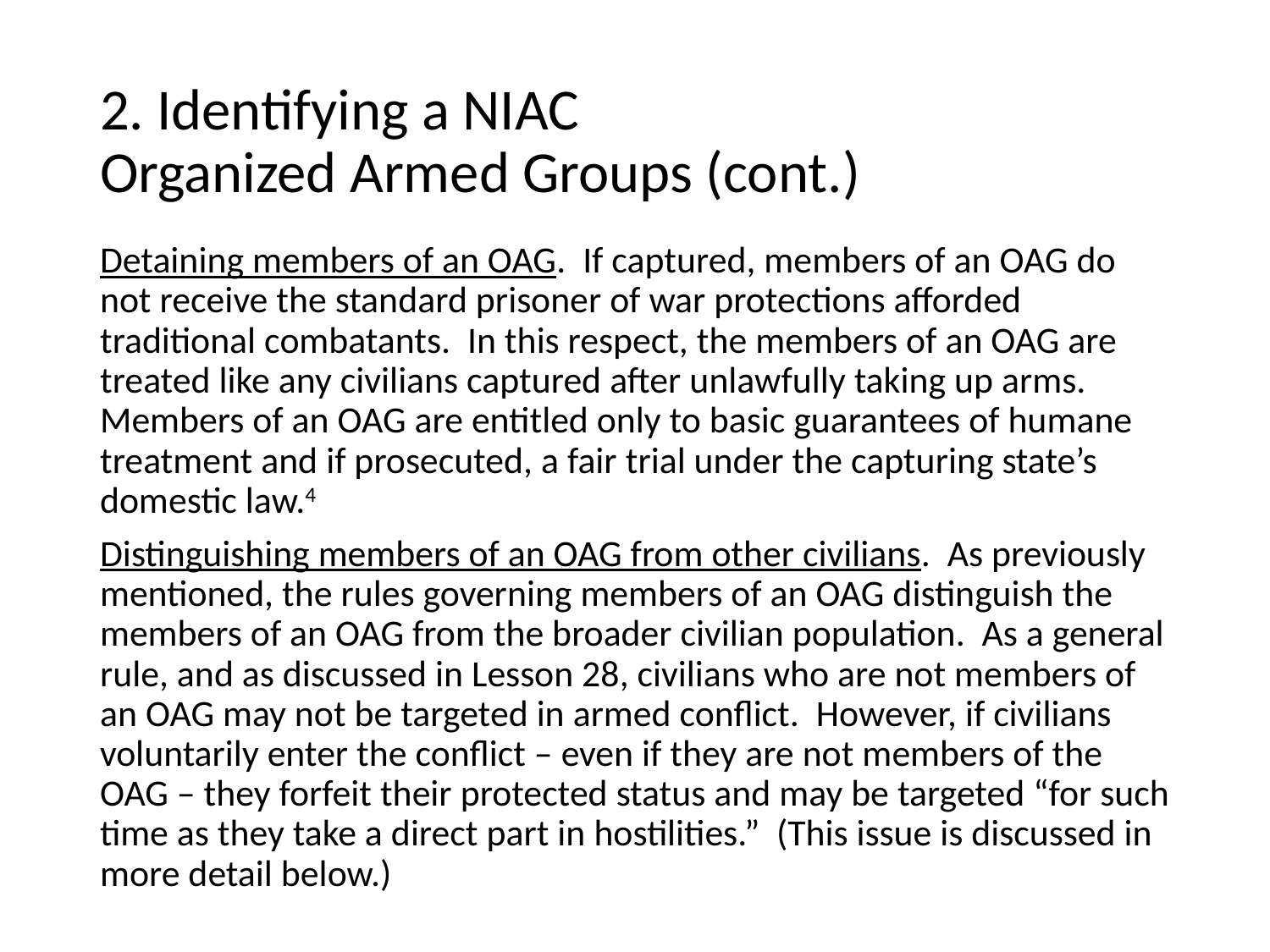

# 2. Identifying a NIAC Organized Armed Groups (cont.)
Detaining members of an OAG.  If captured, members of an OAG do not receive the standard prisoner of war protections afforded traditional combatants.  In this respect, the members of an OAG are treated like any civilians captured after unlawfully taking up arms.  Members of an OAG are entitled only to basic guarantees of humane treatment and if prosecuted, a fair trial under the capturing state’s domestic law.4
Distinguishing members of an OAG from other civilians.  As previously mentioned, the rules governing members of an OAG distinguish the members of an OAG from the broader civilian population.  As a general rule, and as discussed in Lesson 28, civilians who are not members of an OAG may not be targeted in armed conflict.  However, if civilians voluntarily enter the conflict – even if they are not members of the OAG – they forfeit their protected status and may be targeted “for such time as they take a direct part in hostilities.”  (This issue is discussed in more detail below.)

4. Geneva Conventions I-IV, Common Art. 3.